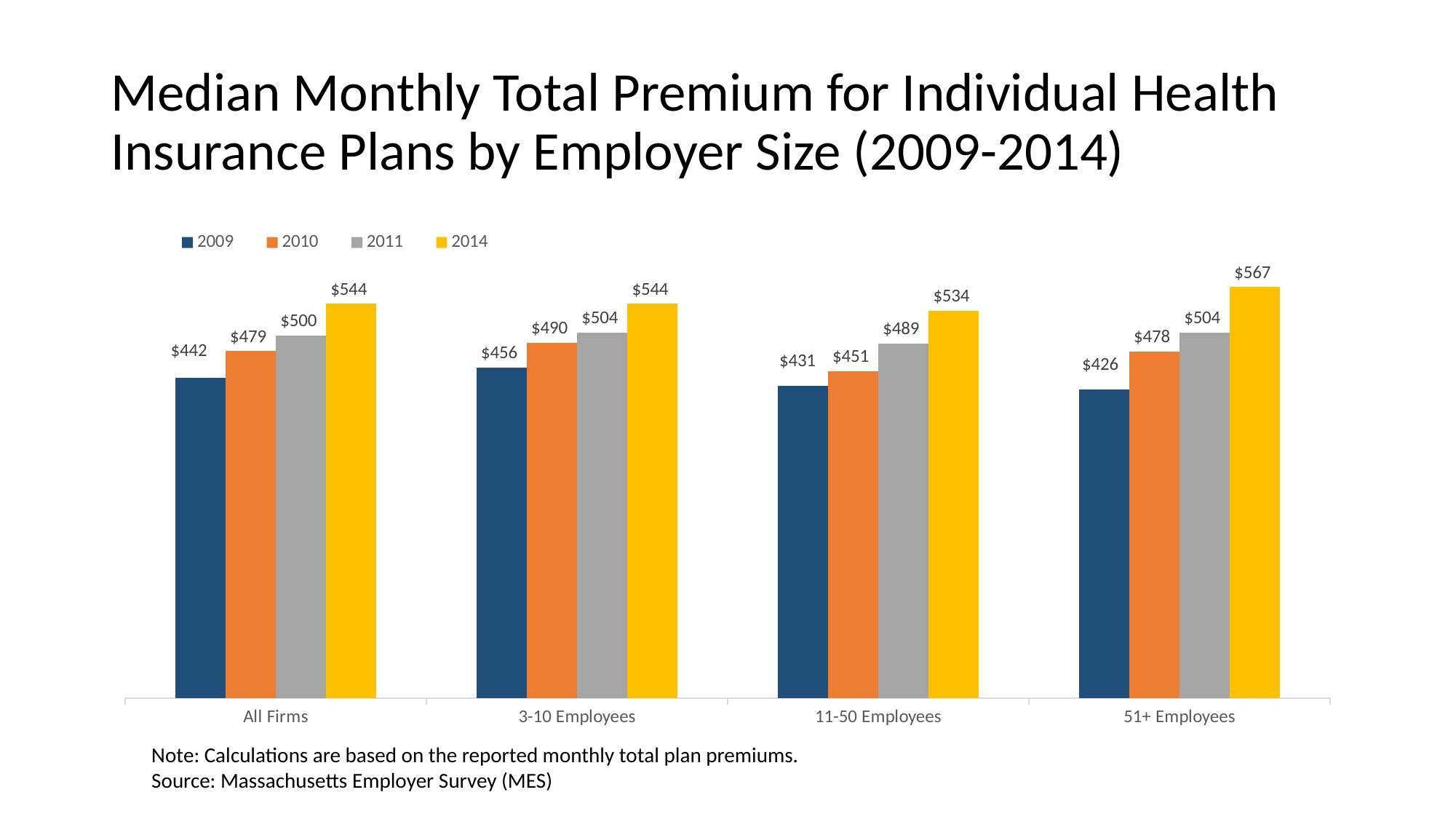

# Median Monthly Total Premium for Individual Health Insurance Plans by Employer Size (2009-2014)

### Chart

| Category | 2009 | 2010 | 2011 | 2014 |
|---|---|---|---|---|
| All Firms | 442.0 | 479.0 | 500.0 | 544.0 |
| 3-10 Employees | 456.0 | 490.0 | 504.0 | 544.0 |
| 11-50 Employees | 431.0 | 451.0 | 489.0 | 534.0 |
| 51+ Employees | 426.0 | 478.0 | 504.0 | 567.0 |
Note: Calculations are based on the reported monthly total plan premiums.
Source: Massachusetts Employer Survey (MES)